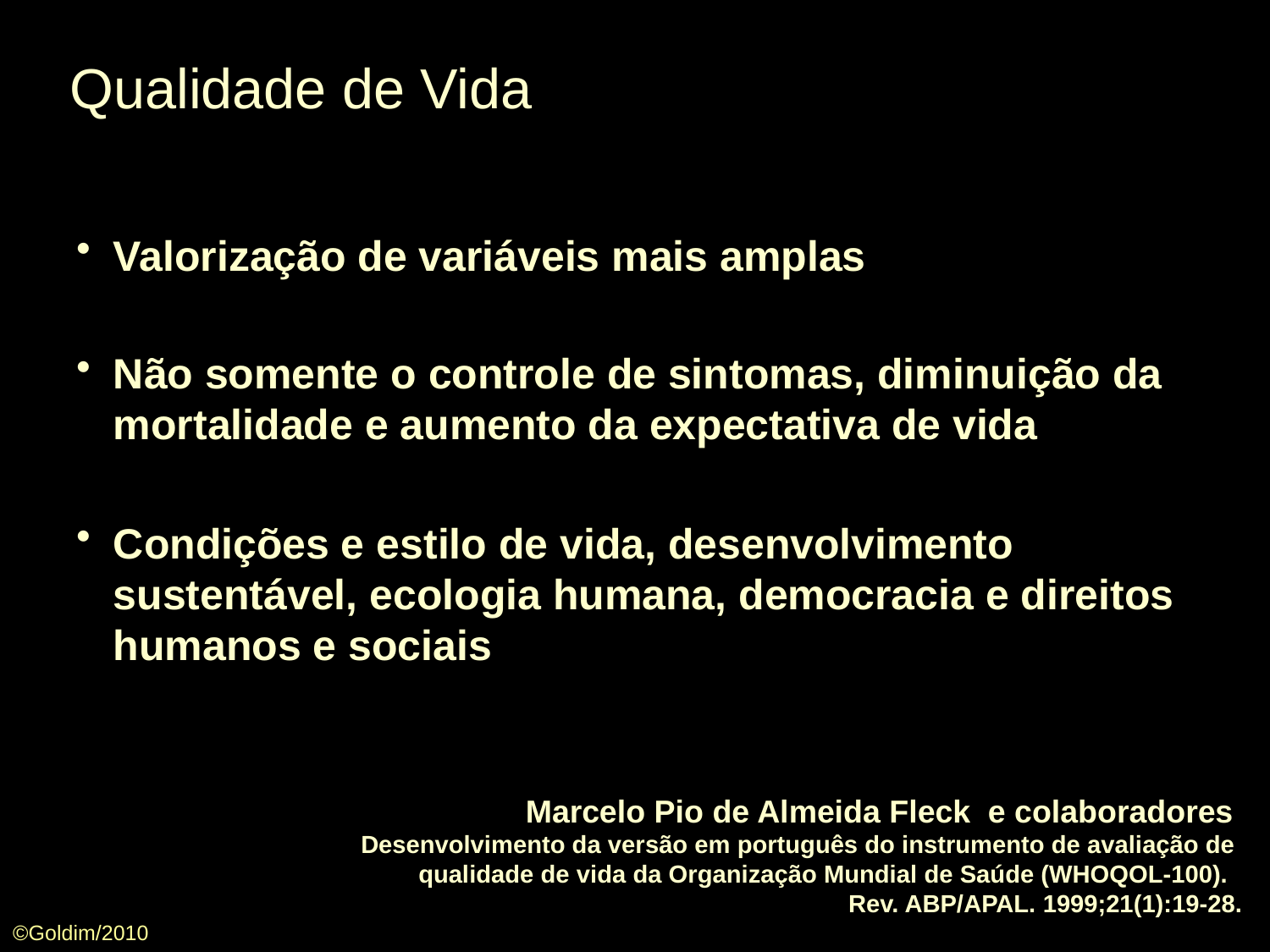

Qualidade de Vida
Valorização de variáveis mais amplas

Não somente o controle de sintomas, diminuição da mortalidade e aumento da expectativa de vida

Condições e estilo de vida, desenvolvimento sustentável, ecologia humana, democracia e direitos humanos e sociais
Marcelo Pio de Almeida Fleck  e colaboradores
Desenvolvimento da versão em português do instrumento de avaliação de
qualidade de vida da Organização Mundial de Saúde (WHOQOL-100).
Rev. ABP/APAL. 1999;21(1):19-28.
©Goldim/2010